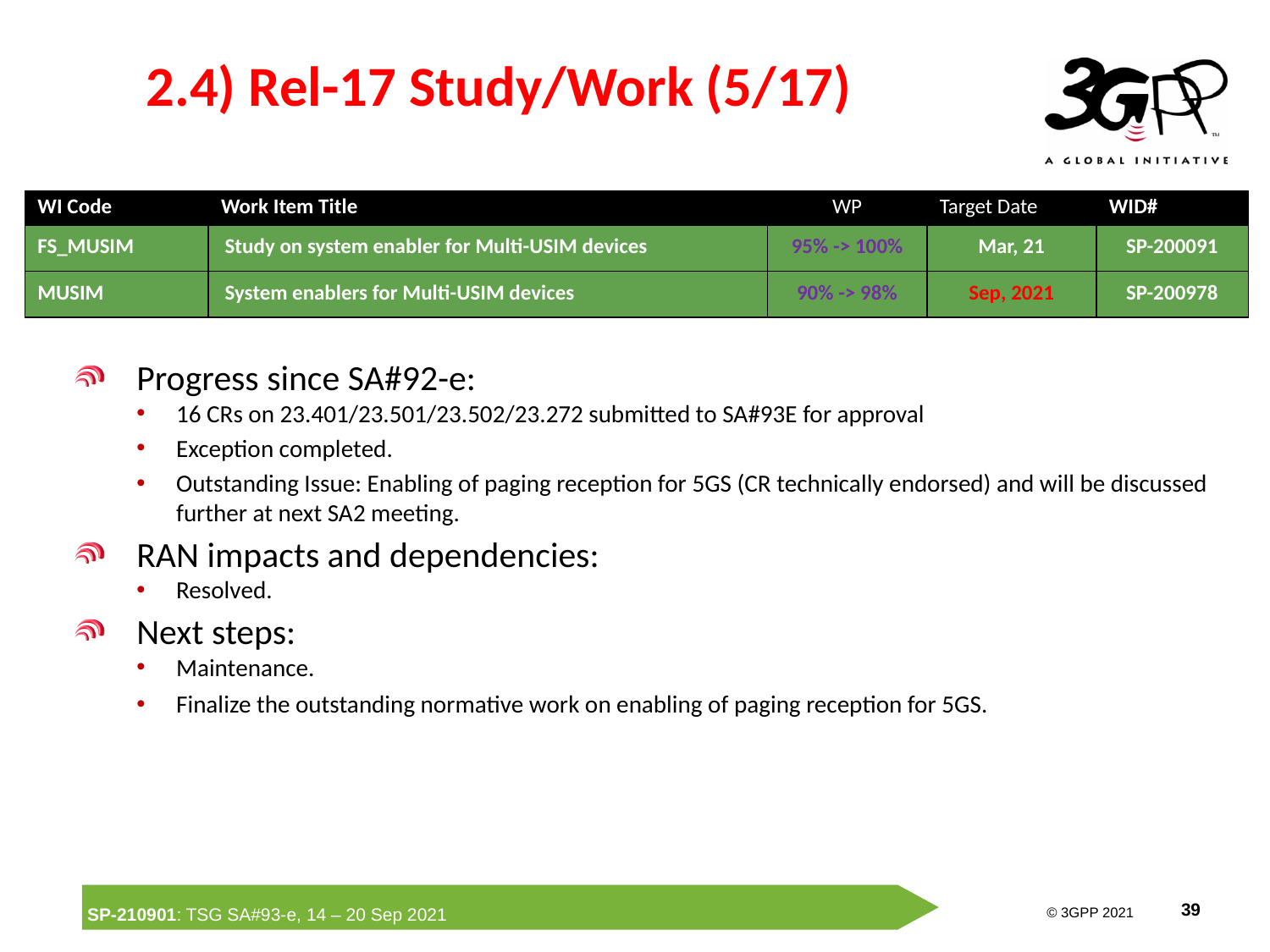

# 2.4) Rel-17 Study/Work (5/17)
| WI Code | Work Item Title | WP | Target Date | WID# |
| --- | --- | --- | --- | --- |
| FS\_MUSIM | Study on system enabler for Multi-USIM devices | 95% -> 100% | Mar, 21 | SP-200091 |
| MUSIM | System enablers for Multi-USIM devices | 90% -> 98% | Sep, 2021 | SP-200978 |
Progress since SA#92-e:
16 CRs on 23.401/23.501/23.502/23.272 submitted to SA#93E for approval
Exception completed.
Outstanding Issue: Enabling of paging reception for 5GS (CR technically endorsed) and will be discussed further at next SA2 meeting.
RAN impacts and dependencies:
Resolved.
Next steps:
Maintenance.
Finalize the outstanding normative work on enabling of paging reception for 5GS.